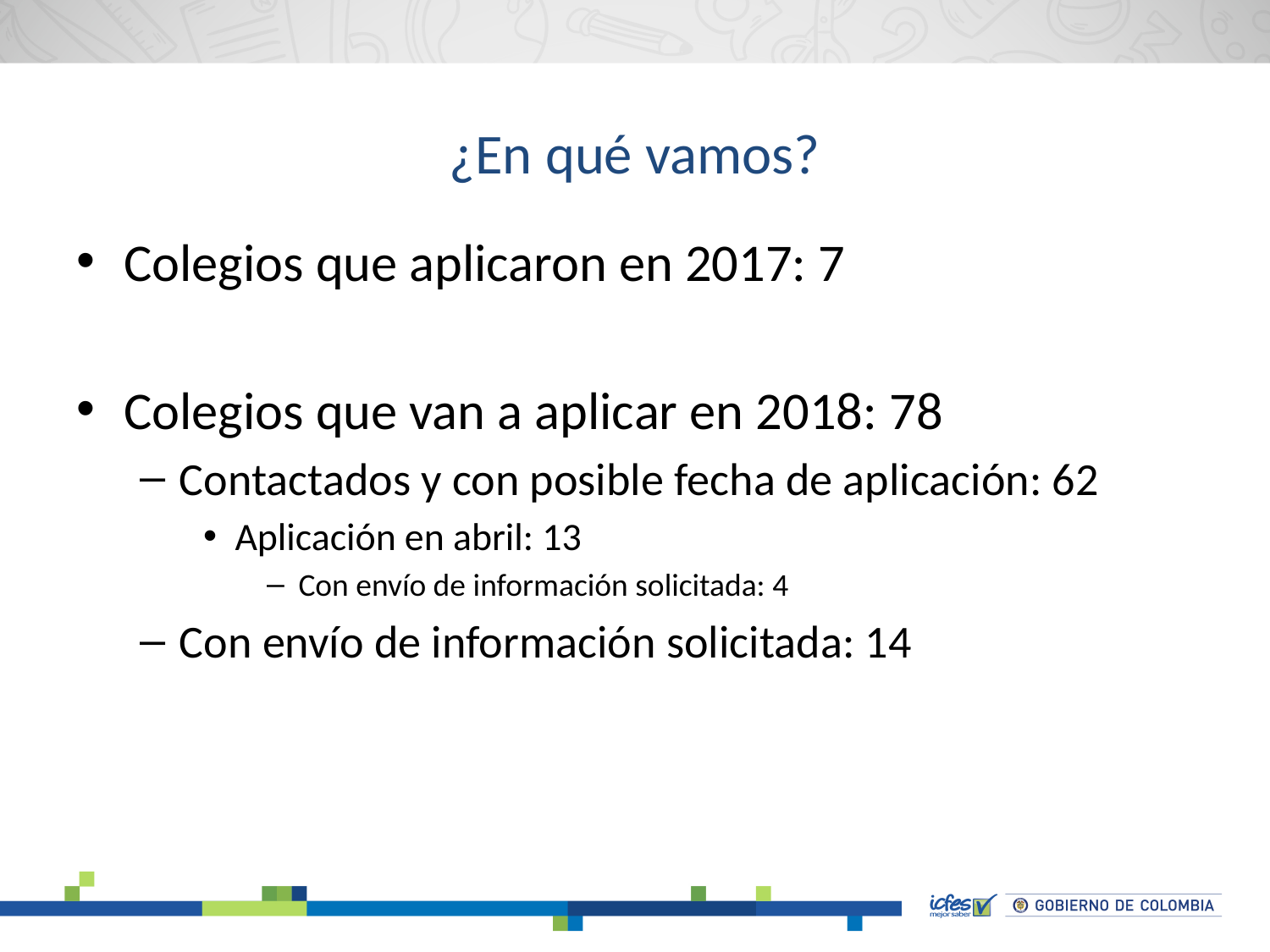

# ¿En qué vamos?
Colegios que aplicaron en 2017: 7

Colegios que van a aplicar en 2018: 78
Contactados y con posible fecha de aplicación: 62
Aplicación en abril: 13
Con envío de información solicitada: 4
Con envío de información solicitada: 14